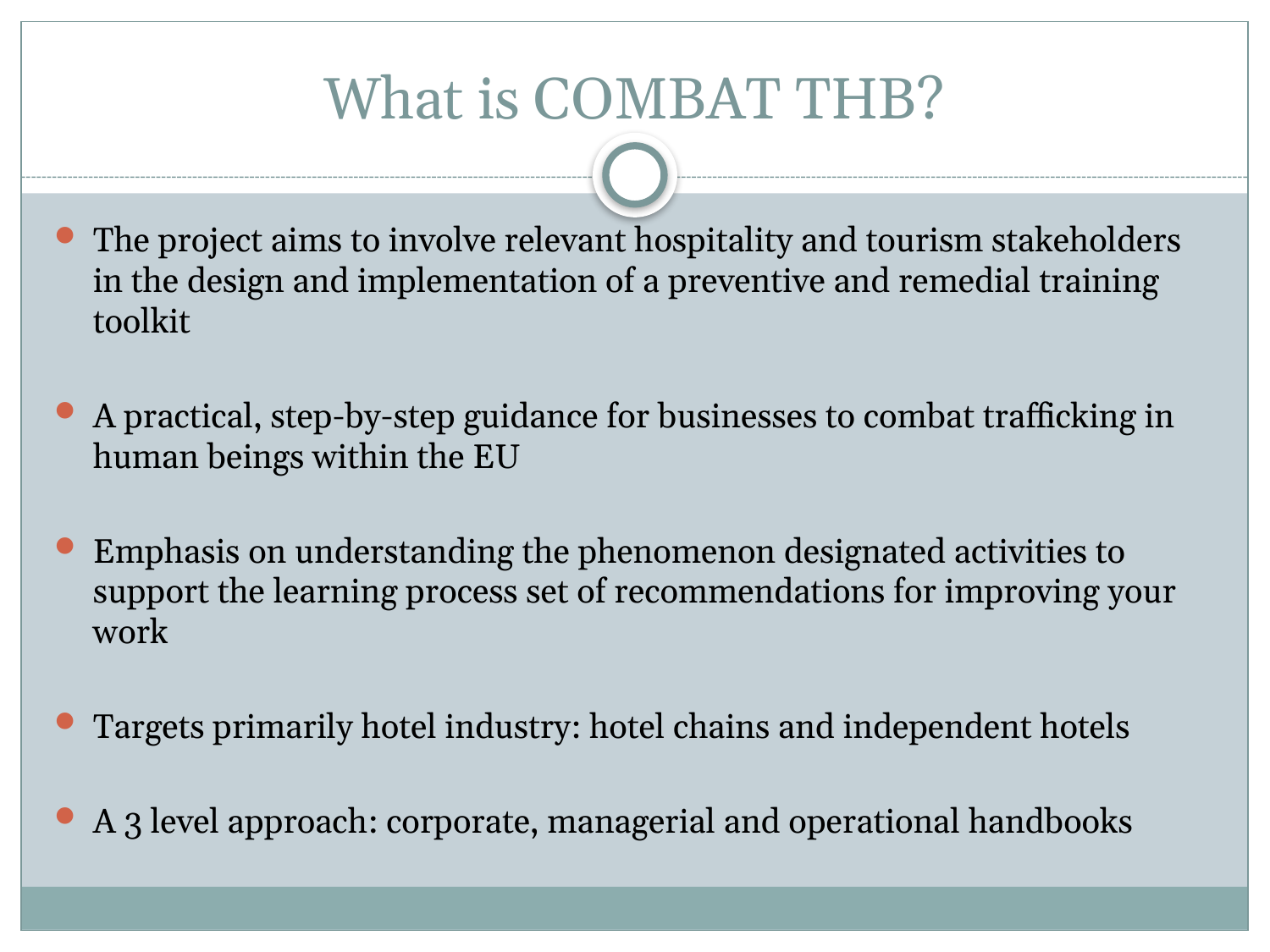

# What is COMBAT THB?
The project aims to involve relevant hospitality and tourism stakeholders in the design and implementation of a preventive and remedial training toolkit

A practical, step-by-step guidance for businesses to combat trafficking in human beings within the EU

Emphasis on understanding the phenomenon designated activities to support the learning process set of recommendations for improving your work

Targets primarily hotel industry: hotel chains and independent hotels

A 3 level approach: corporate, managerial and operational handbooks